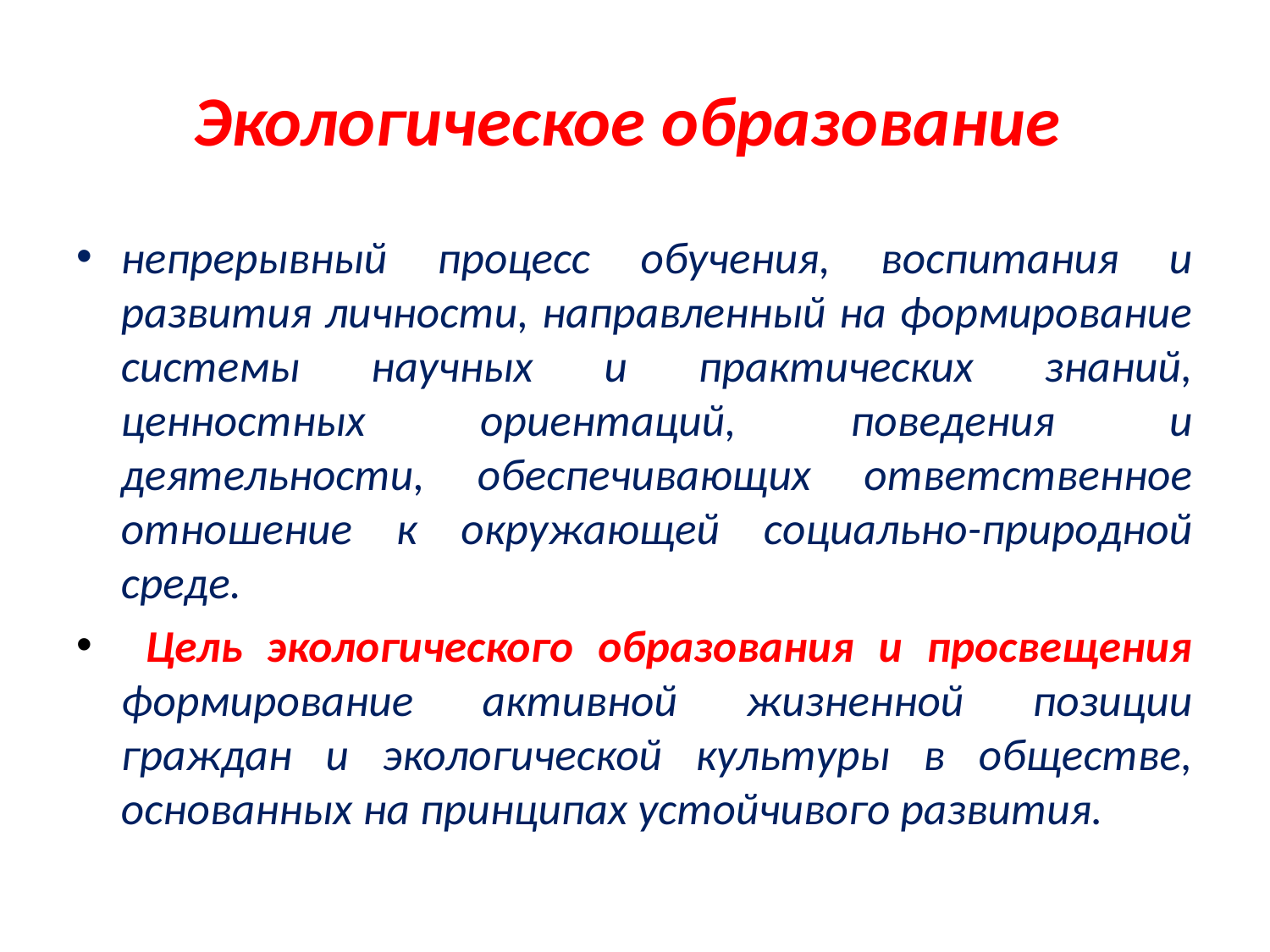

# Экологическое образование
непрерывный процесс обучения, воспитания и развития личности, направленный на формирование системы научных и практических знаний, ценностных ориентаций, поведения и деятельности, обеспечивающих ответственное отношение к окружающей социально-природной среде.
 Цель экологического образования и просвещения формирование активной жизненной позиции граждан и экологической культуры в обществе, основанных на принципах устойчивого развития.